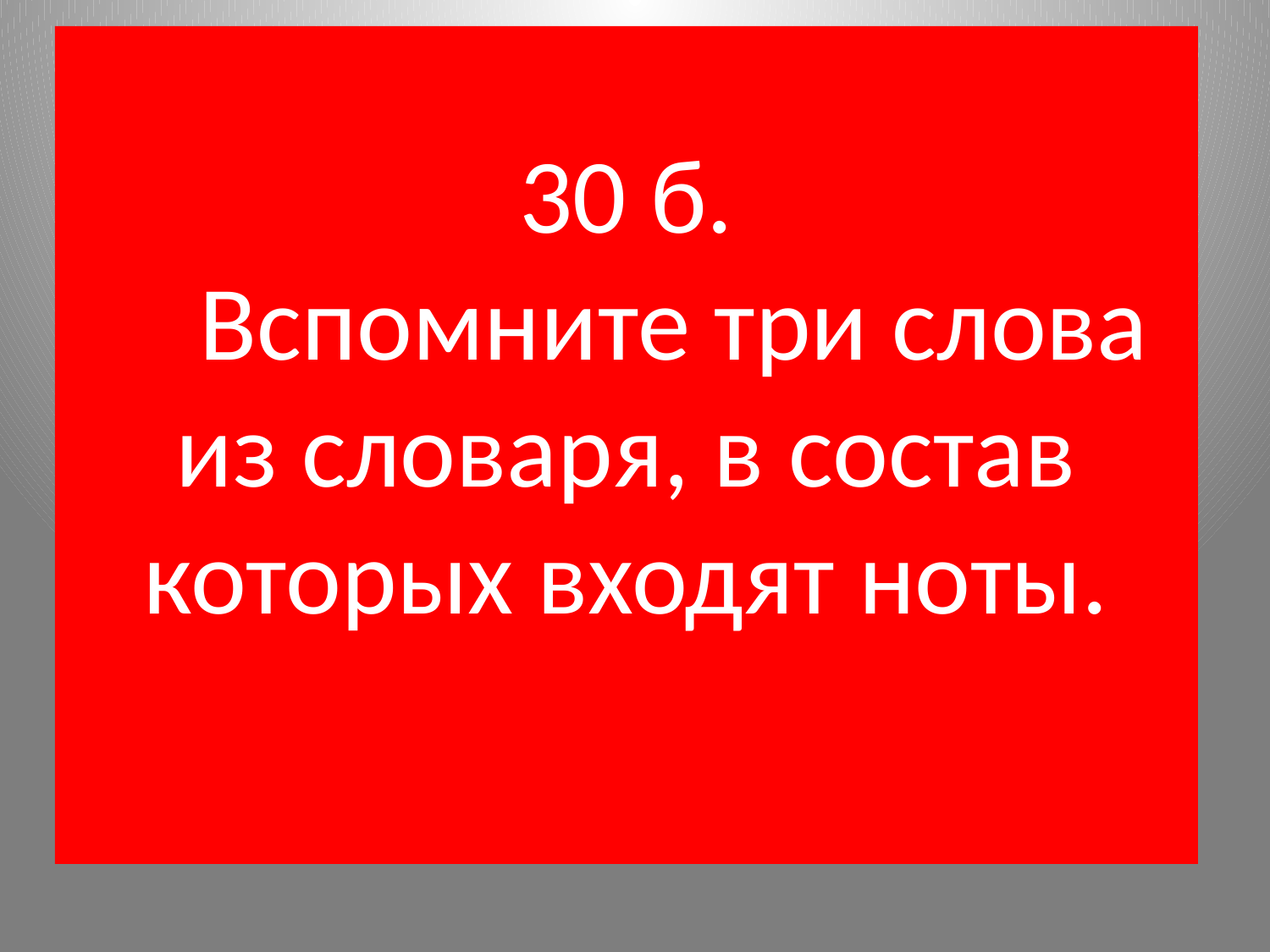

# 30 б. Вспомните три слова из словаря, в состав которых входят ноты.